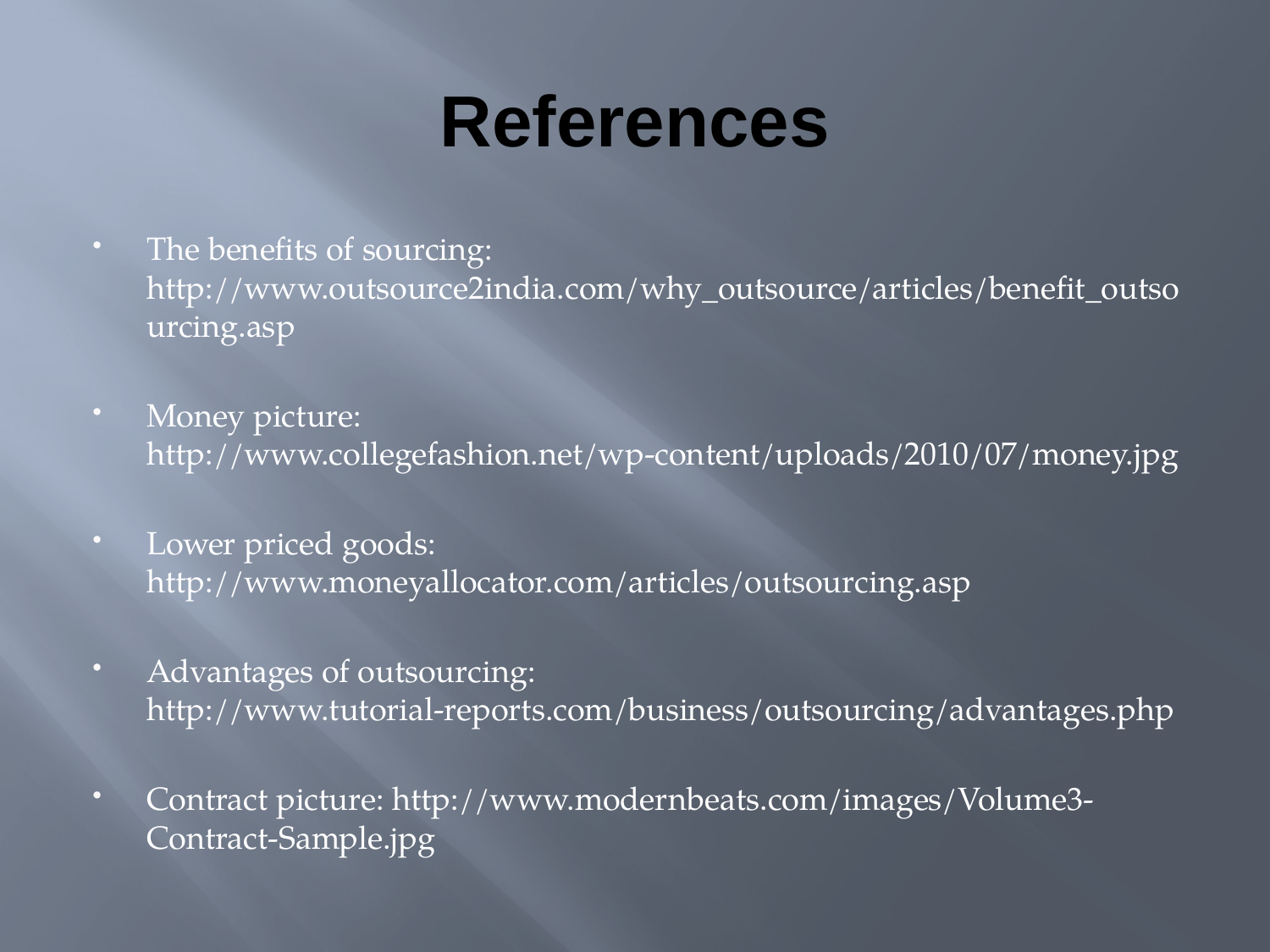

# References
The benefits of sourcing: http://www.outsource2india.com/why_outsource/articles/benefit_outsourcing.asp

Money picture: http://www.collegefashion.net/wp-content/uploads/2010/07/money.jpg

Lower priced goods: http://www.moneyallocator.com/articles/outsourcing.asp

Advantages of outsourcing: http://www.tutorial-reports.com/business/outsourcing/advantages.php

Contract picture: http://www.modernbeats.com/images/Volume3-Contract-Sample.jpg